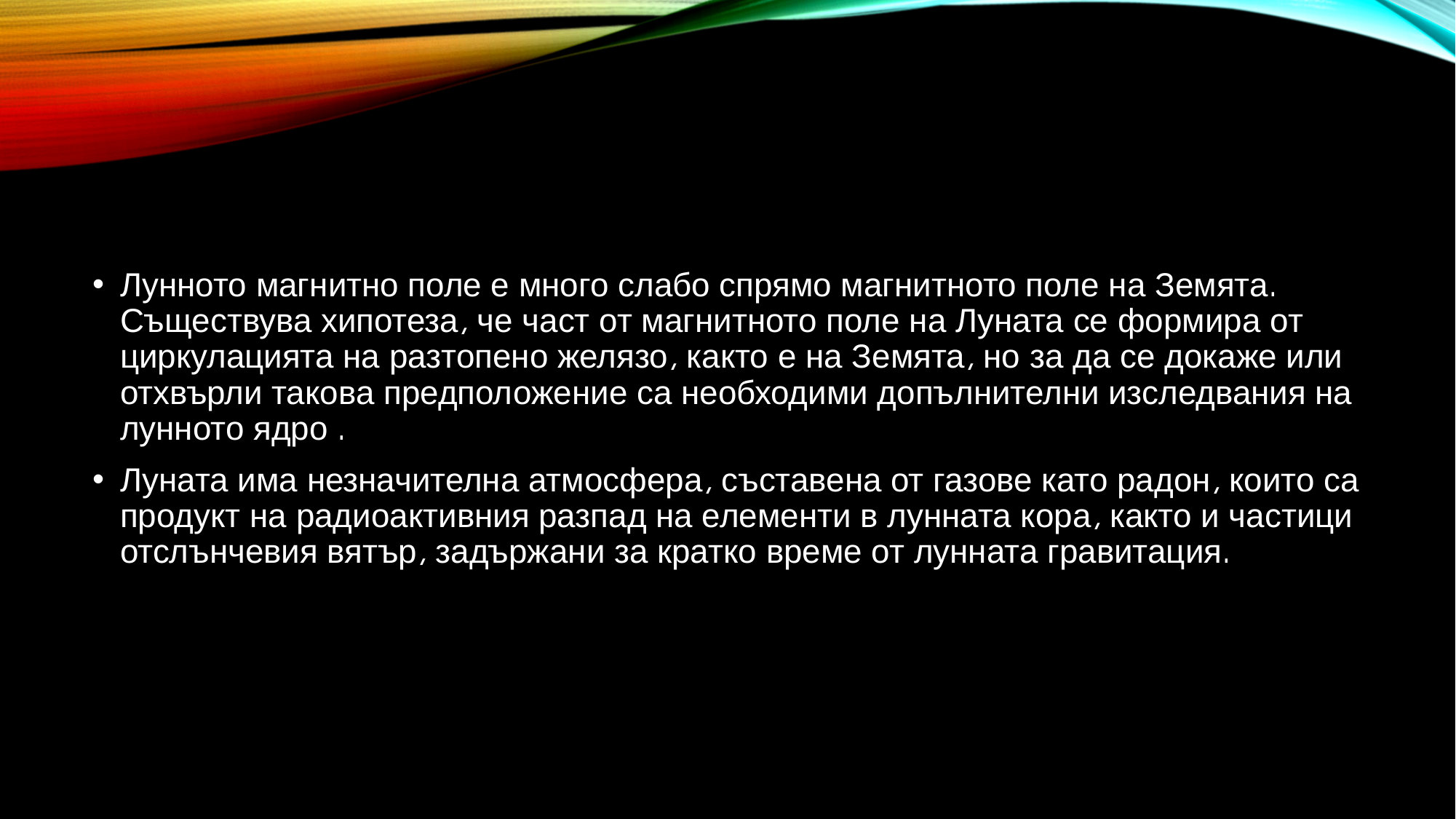

Лунното магнитно поле е много слабо спрямо магнитното поле на Земята. Съществува хипотеза, че част от магнитното поле на Луната се формира от циркулацията на разтопено желязо, както е на Земята, но за да се докаже или отхвърли такова предположение са необходими допълнителни изследвания на лунното ядро .
Луната има незначителна атмосфера, съставена от газове като радон, които са продукт на радиоактивния разпад на елементи в лунната кора, както и частици отслънчевия вятър, задържани за кратко време от лунната гравитация.